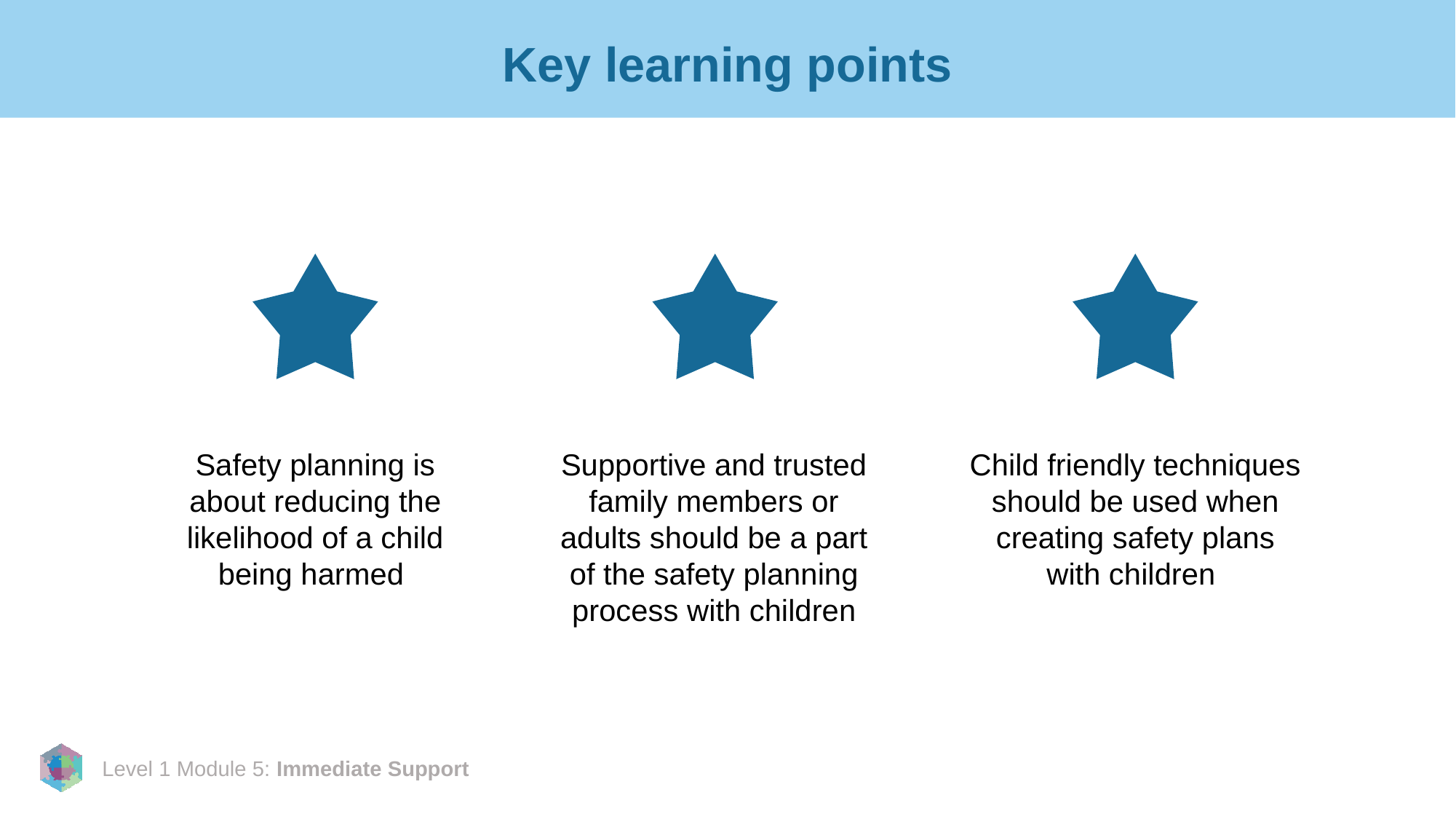

# Key learning points

Safety planning is about reducing the likelihood of a child being harmed
Child friendly techniques should be used when creating safety plans with children
Supportive and trusted family members or adults should be a part of the safety planning process with children